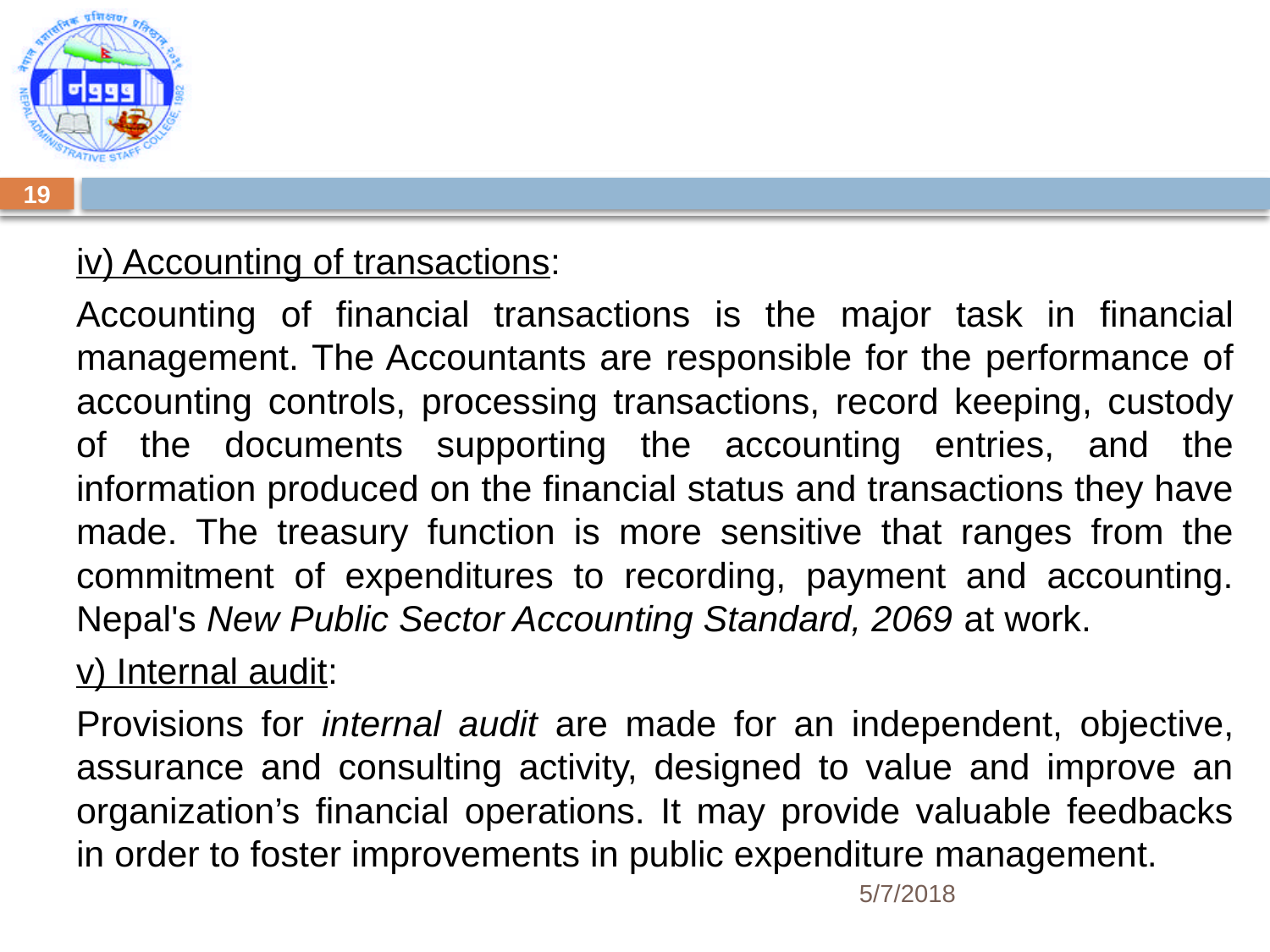

#
19
iv) Accounting of transactions:
Accounting of financial transactions is the major task in financial management. The Accountants are responsible for the performance of accounting controls, processing transactions, record keeping, custody of the documents supporting the accounting entries, and the information produced on the financial status and transactions they have made. The treasury function is more sensitive that ranges from the commitment of expenditures to recording, payment and accounting. Nepal's New Public Sector Accounting Standard, 2069 at work.
v) Internal audit:
Provisions for internal audit are made for an independent, objective, assurance and consulting activity, designed to value and improve an organization’s financial operations. It may provide valuable feedbacks in order to foster improvements in public expenditure management.

5/7/2018